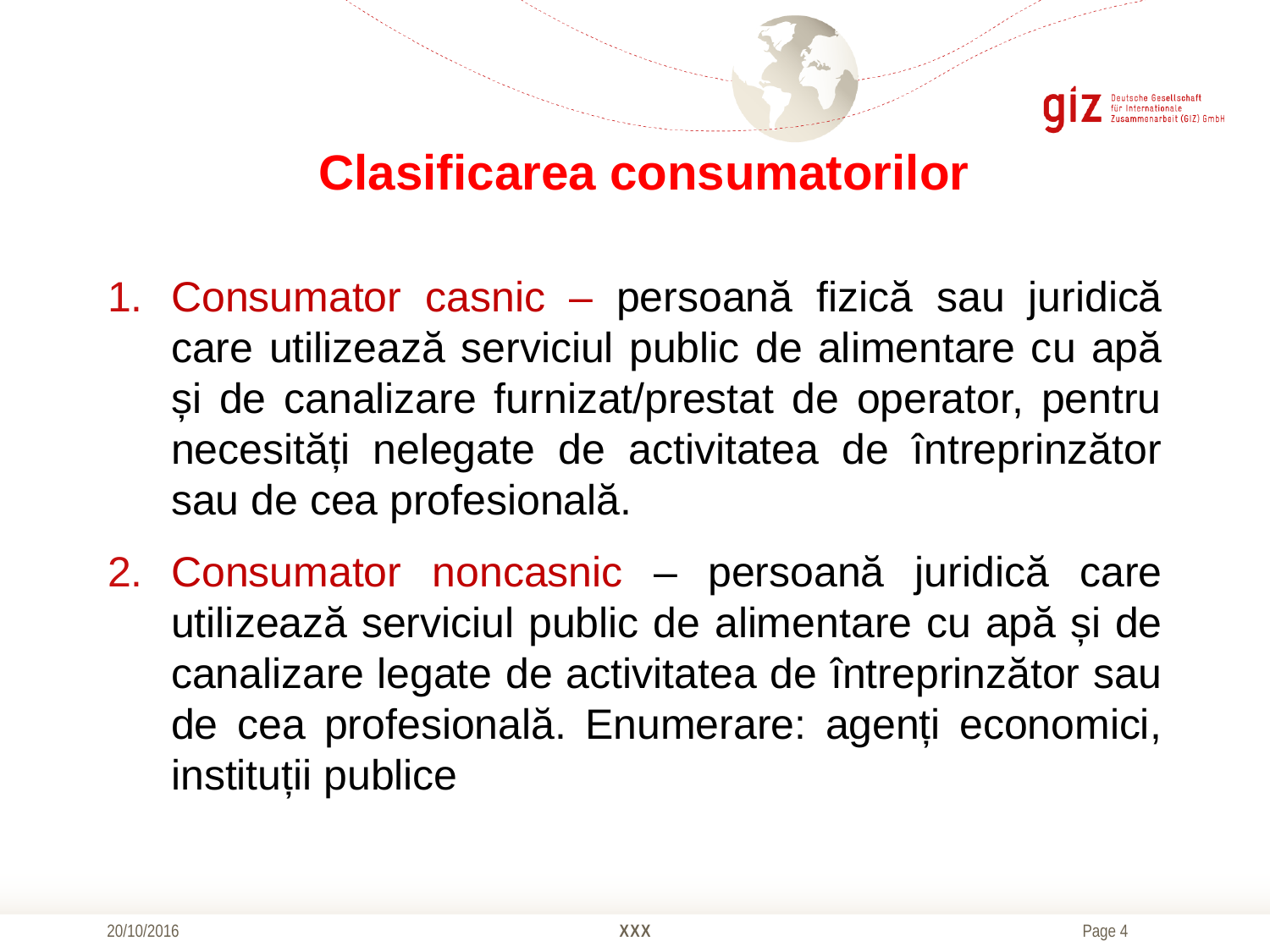

# Clasificarea consumatorilor
Consumator casnic – persoană fizică sau juridică care utilizează serviciul public de alimentare cu apă și de canalizare furnizat/prestat de operator, pentru necesități nelegate de activitatea de întreprinzător sau de cea profesională.
Consumator noncasnic – persoană juridică care utilizează serviciul public de alimentare cu apă și de canalizare legate de activitatea de întreprinzător sau de cea profesională. Enumerare: agenți economici, instituții publice

20/10/2016
XXX